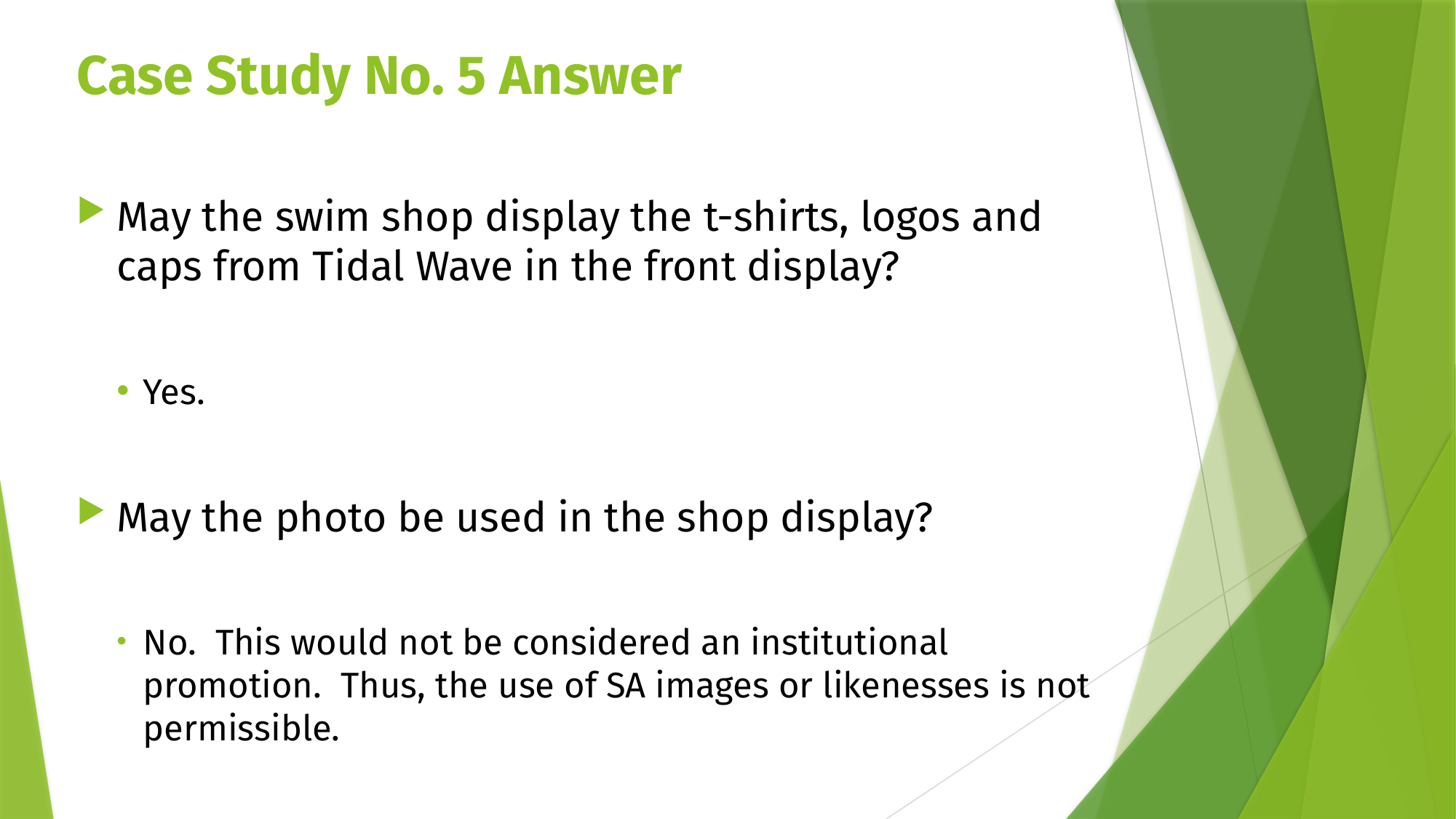

# Case Study No. 5 Answer
May the swim shop display the t-shirts, logos and caps from Tidal Wave in the front display?

Yes.

May the photo be used in the shop display?

No.  This would not be considered an institutional promotion.  Thus, the use of SA images or likenesses is not permissible.